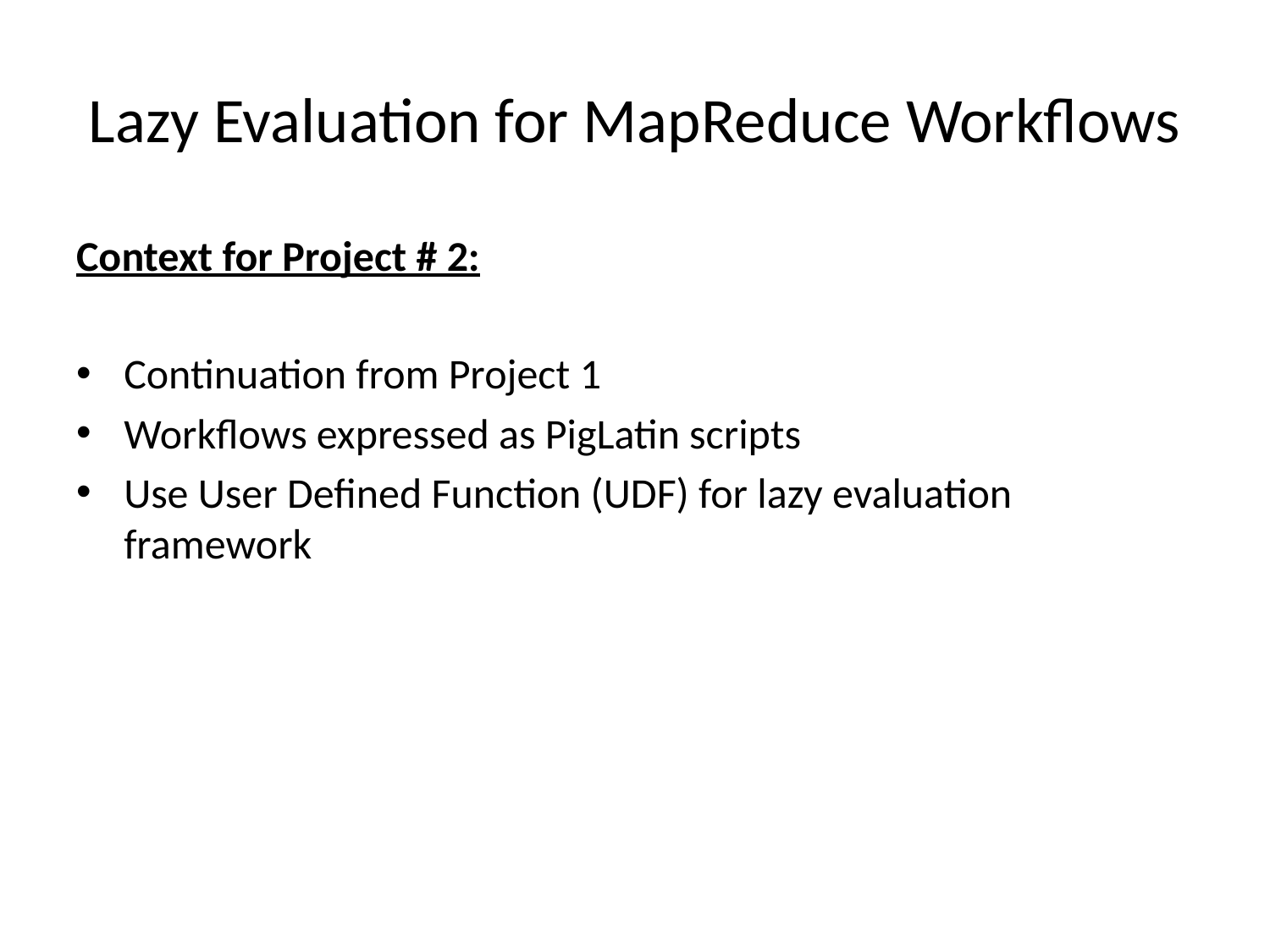

# Lazy Evaluation for MapReduce Workflows
Context for Project # 2:

Continuation from Project 1
Workflows expressed as PigLatin scripts
Use User Defined Function (UDF) for lazy evaluation framework